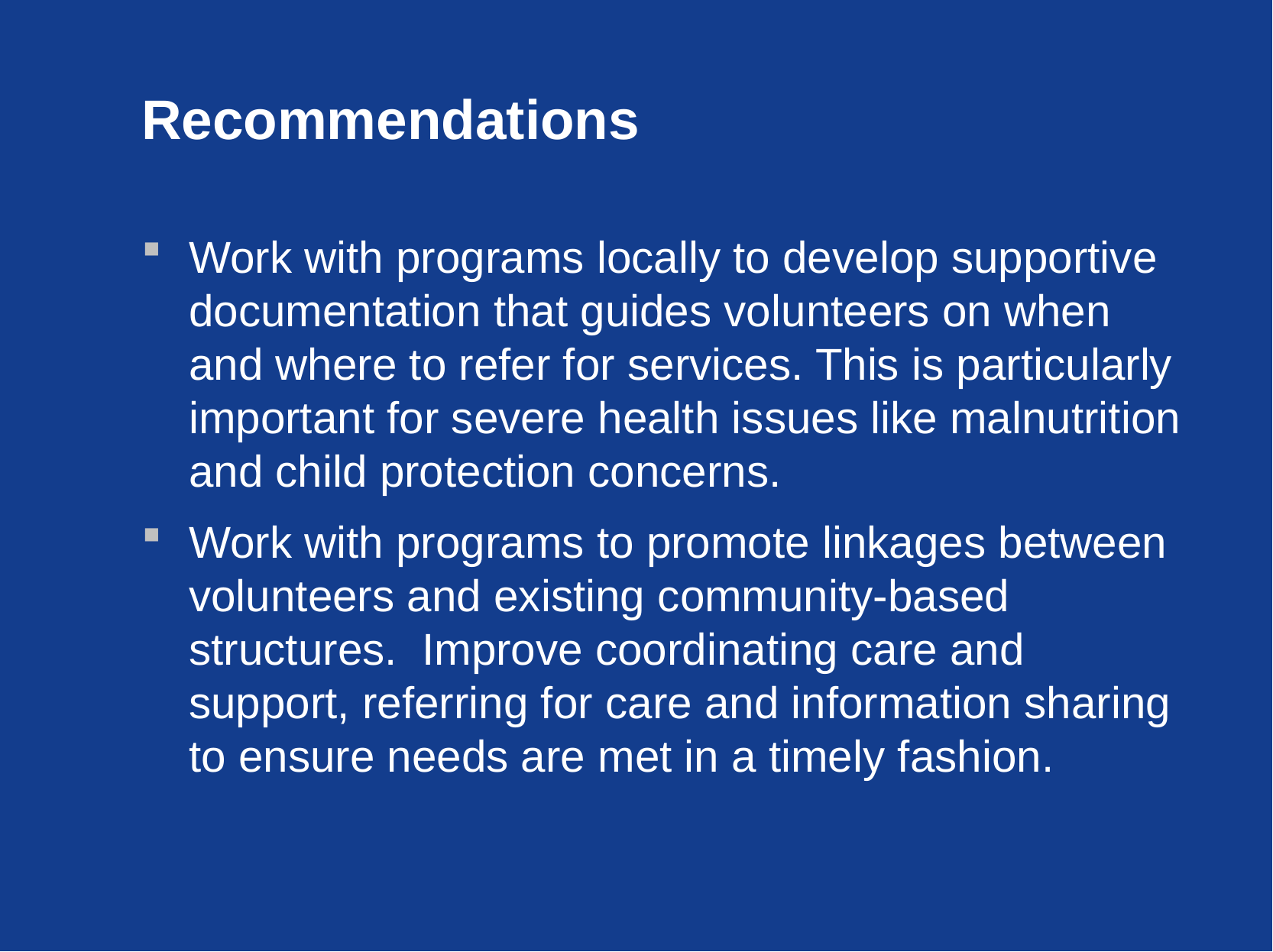

# Recommendations
Work with programs locally to develop supportive documentation that guides volunteers on when and where to refer for services. This is particularly important for severe health issues like malnutrition and child protection concerns.
Work with programs to promote linkages between volunteers and existing community-based structures.  Improve coordinating care and support, referring for care and information sharing  to ensure needs are met in a timely fashion.